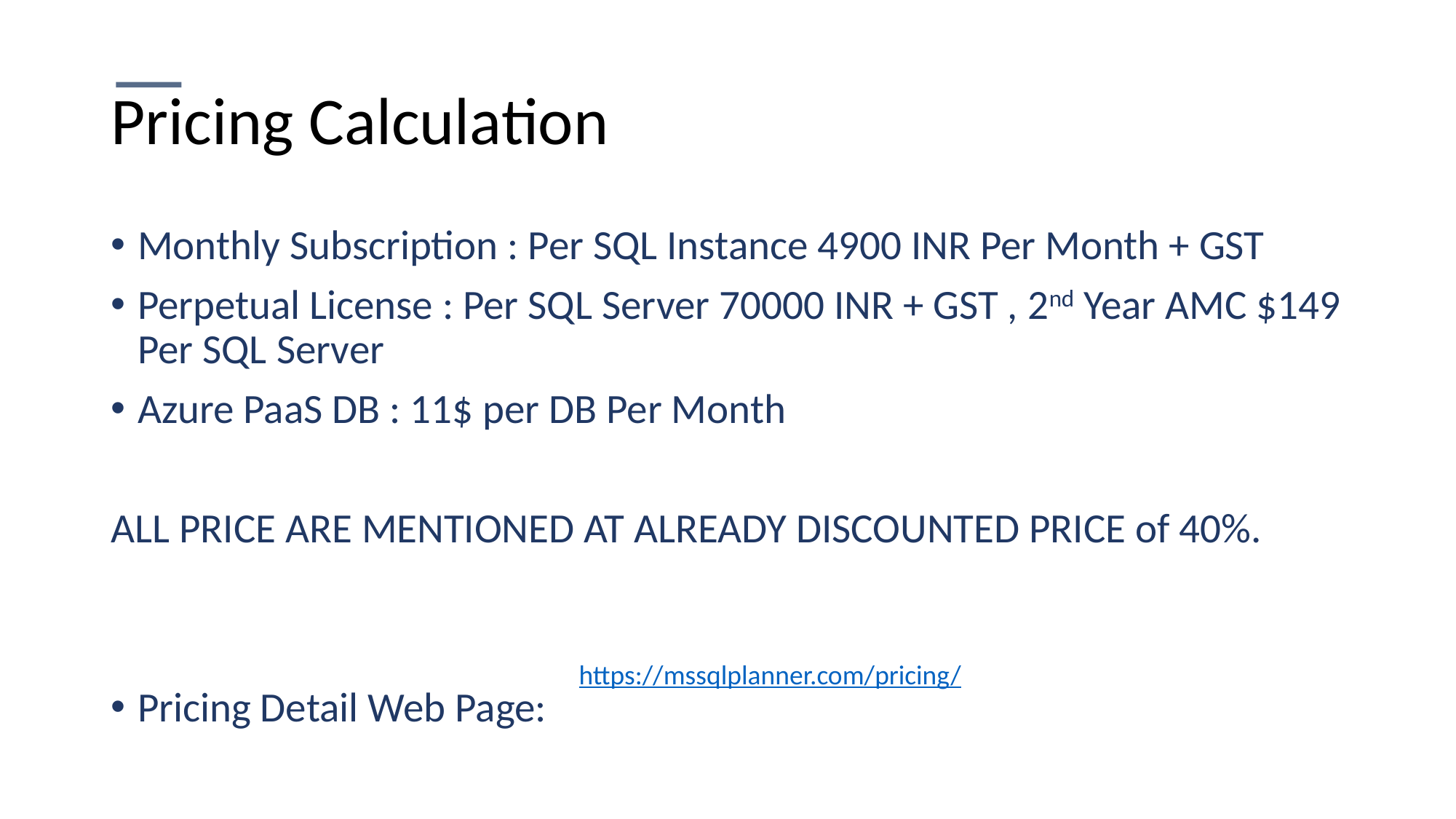

# Pricing Calculation

Monthly Subscription : Per SQL Instance 4900 INR Per Month + GST
Perpetual License : Per SQL Server 70000 INR + GST , 2nd Year AMC $149 Per SQL Server
Azure PaaS DB : 11$ per DB Per Month

ALL PRICE ARE MENTIONED AT ALREADY DISCOUNTED PRICE of 40%.

Pricing Detail Web Page:
https://mssqlplanner.com/pricing/